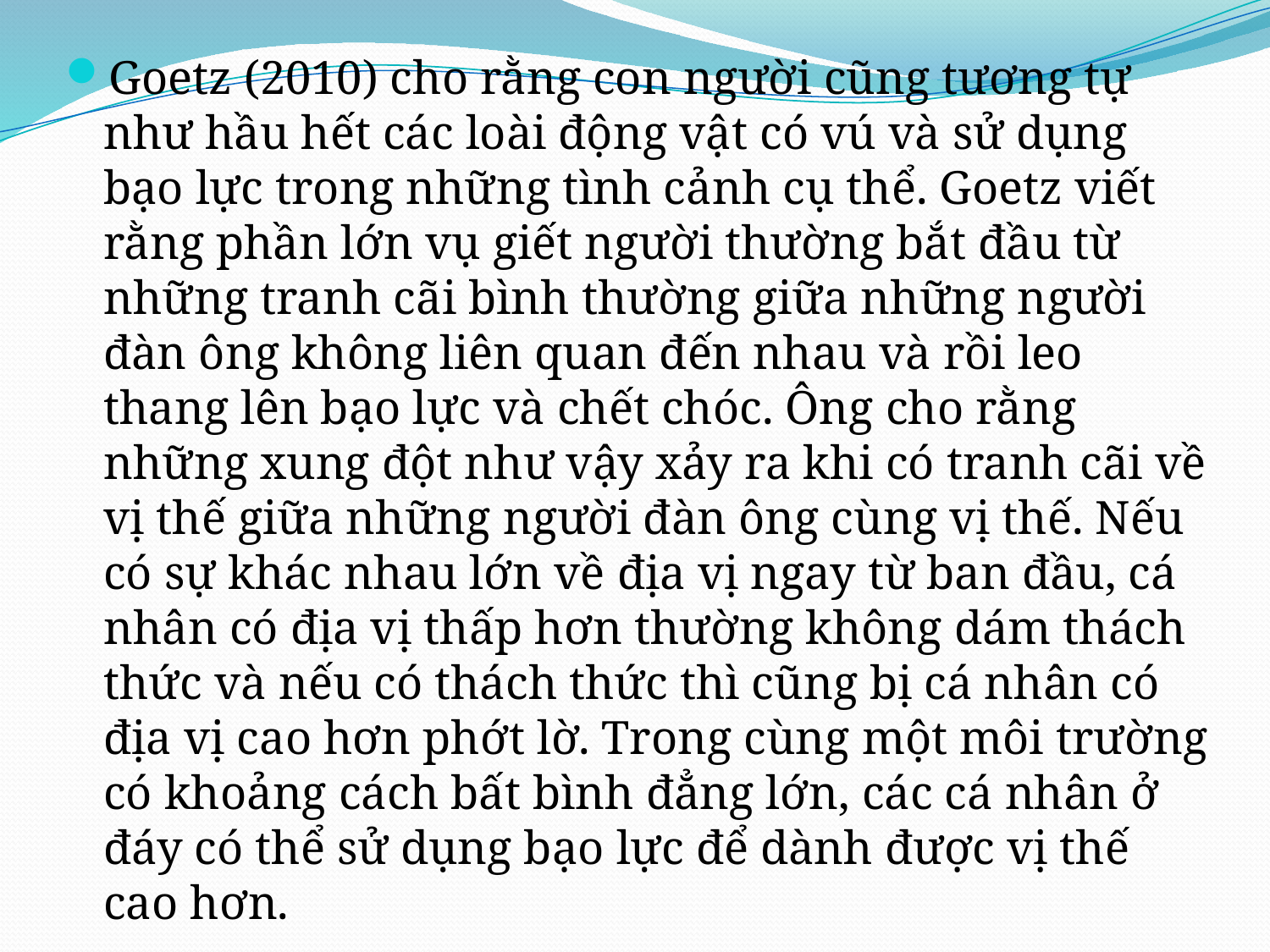

#
Goetz (2010) cho rằng con người cũng tương tự như hầu hết các loài động vật có vú và sử dụng bạo lực trong những tình cảnh cụ thể. Goetz viết rằng phần lớn vụ giết người thường bắt đầu từ những tranh cãi bình thường giữa những người đàn ông không liên quan đến nhau và rồi leo thang lên bạo lực và chết chóc. Ông cho rằng những xung đột như vậy xảy ra khi có tranh cãi về vị thế giữa những người đàn ông cùng vị thế. Nếu có sự khác nhau lớn về địa vị ngay từ ban đầu, cá nhân có địa vị thấp hơn thường không dám thách thức và nếu có thách thức thì cũng bị cá nhân có địa vị cao hơn phớt lờ. Trong cùng một môi trường có khoảng cách bất bình đẳng lớn, các cá nhân ở đáy có thể sử dụng bạo lực để dành được vị thế cao hơn.